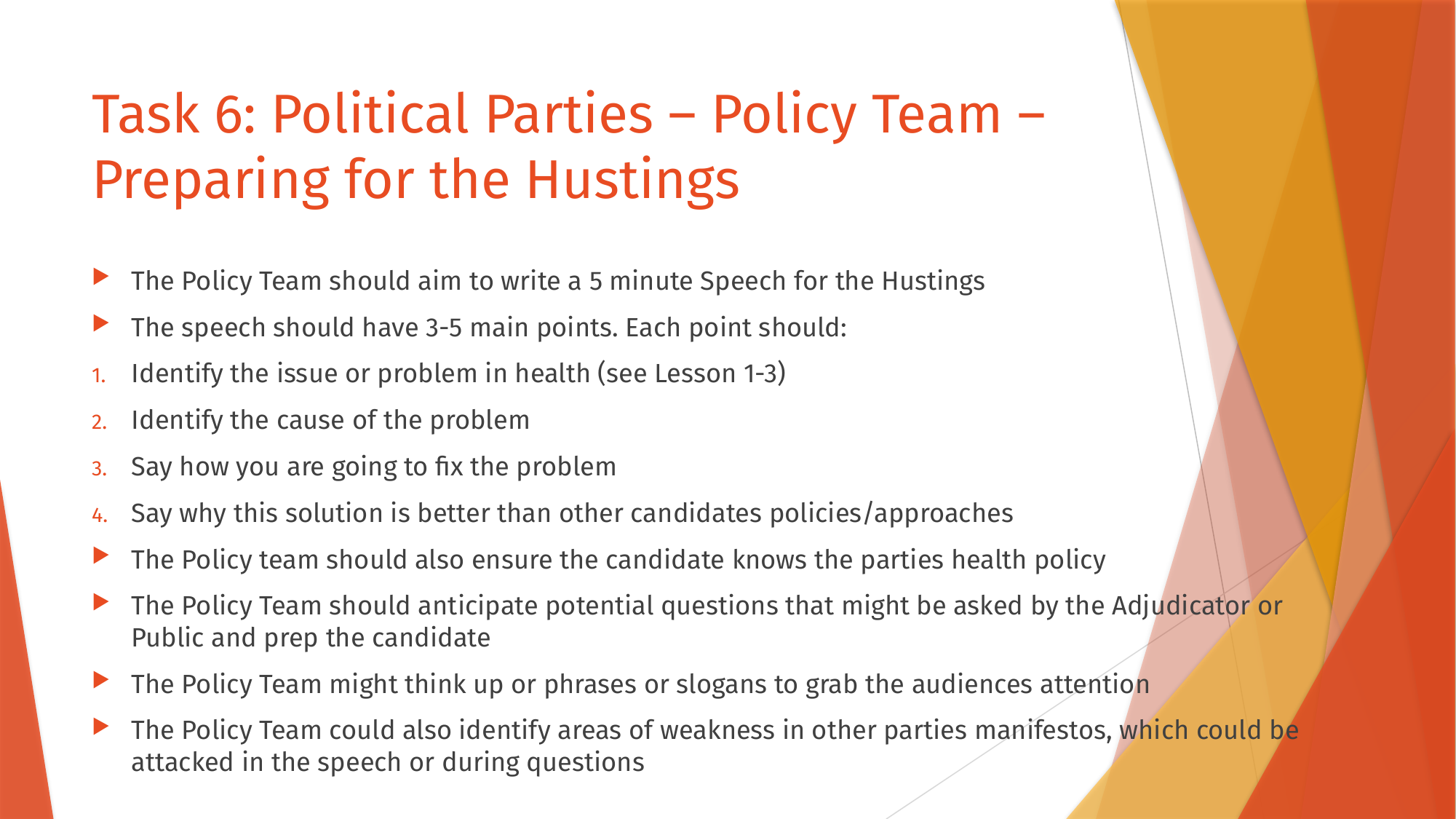

# Task 6: Political Parties – Policy Team – Preparing for the Hustings
The Policy Team should aim to write a 5 minute Speech for the Hustings
The speech should have 3-5 main points. Each point should:
Identify the issue or problem in health (see Lesson 1-3)
Identify the cause of the problem
Say how you are going to fix the problem
Say why this solution is better than other candidates policies/approaches
The Policy team should also ensure the candidate knows the parties health policy
The Policy Team should anticipate potential questions that might be asked by the Adjudicator or Public and prep the candidate
The Policy Team might think up or phrases or slogans to grab the audiences attention
The Policy Team could also identify areas of weakness in other parties manifestos, which could be attacked in the speech or during questions